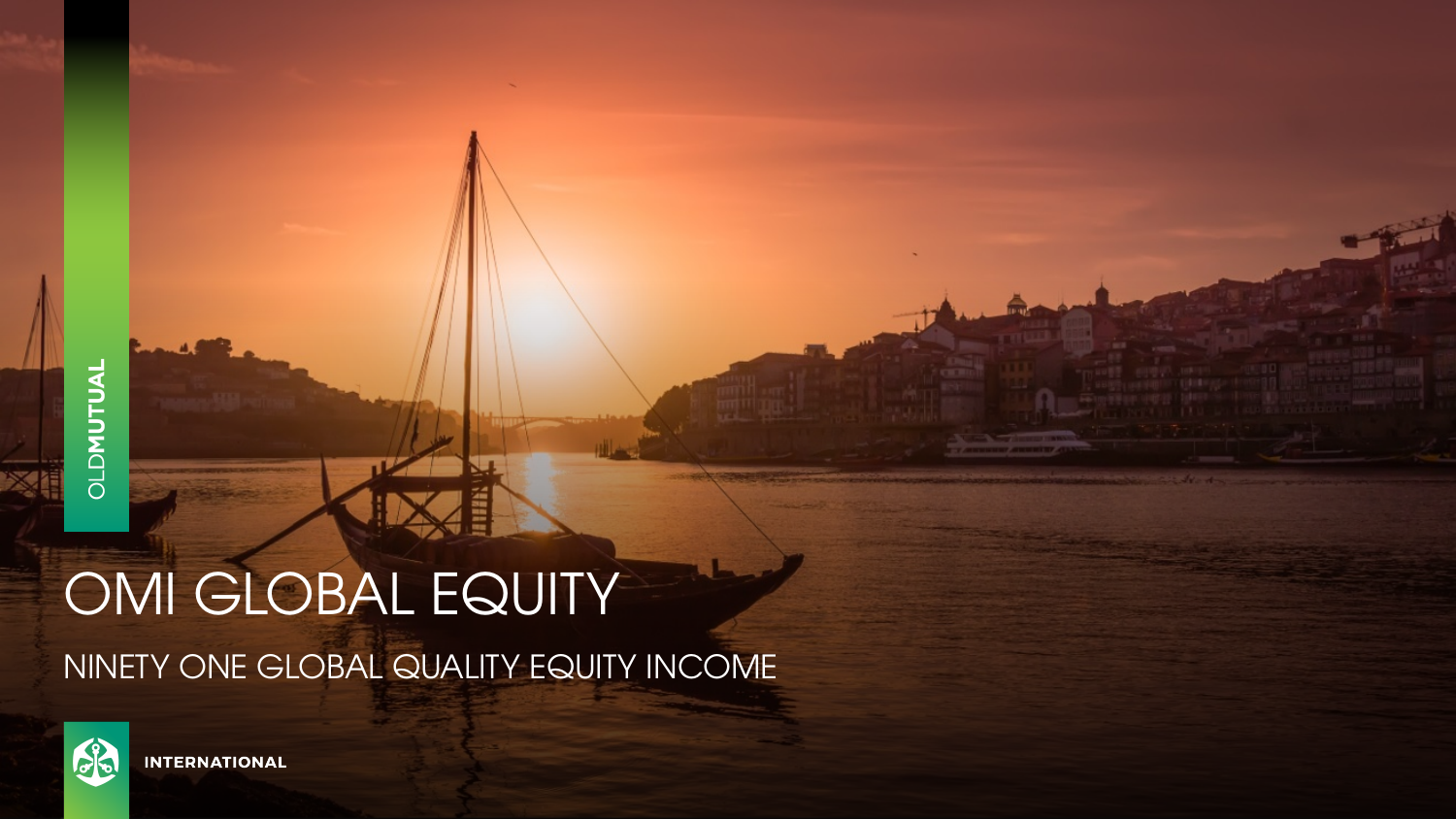

# OMI GLOBAL EQUITY
NINETY ONE GLOBAL QUALITY EQUITY INCOME